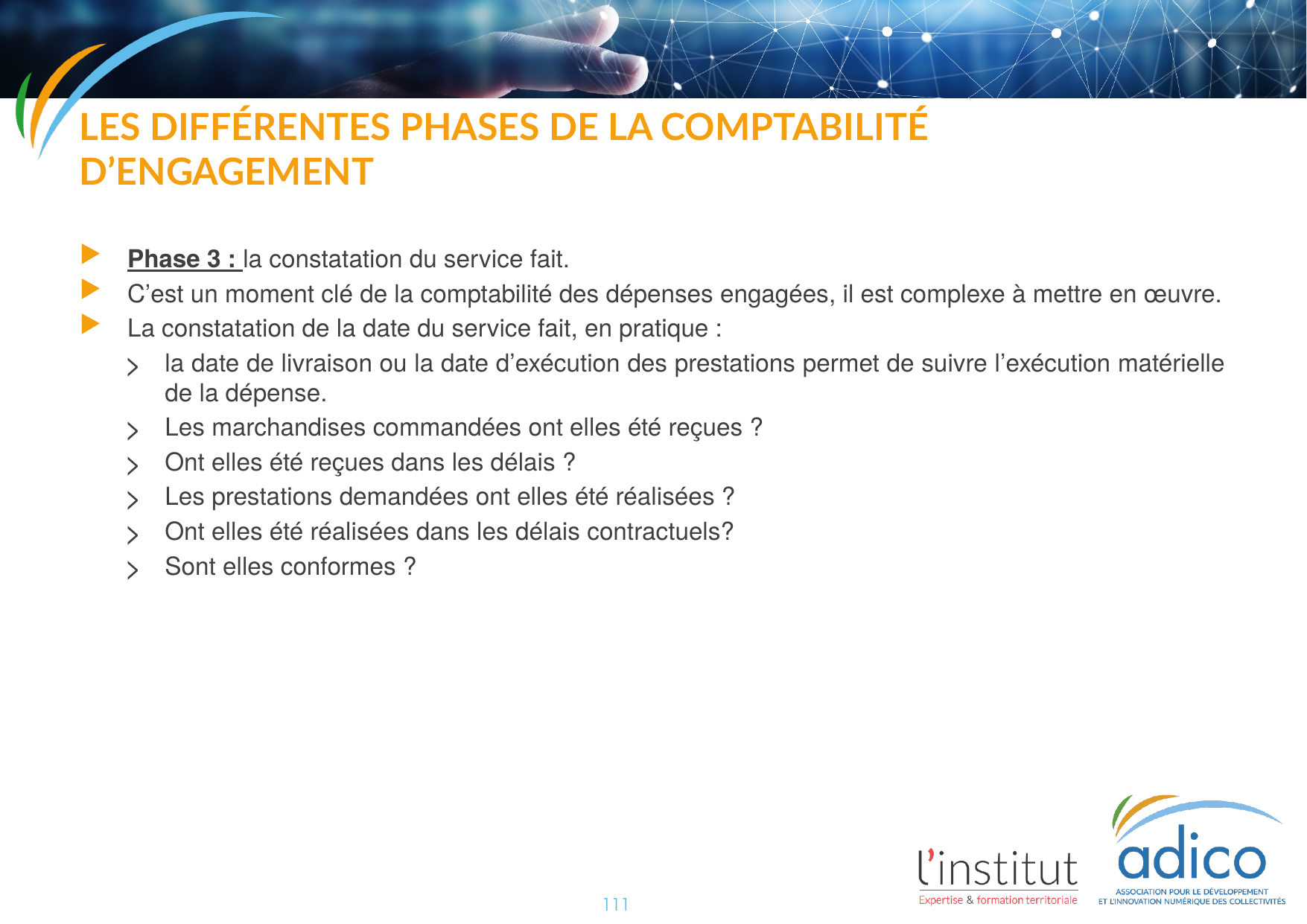

# Les différentes phases de la comptabilité d’engagement
Phase 3 : la constatation du service fait.
C’est un moment clé de la comptabilité des dépenses engagées, il est complexe à mettre en œuvre.
La constatation de la date du service fait, en pratique :
la date de livraison ou la date d’exécution des prestations permet de suivre l’exécution matérielle de la dépense.
Les marchandises commandées ont elles été reçues ?
Ont elles été reçues dans les délais ?
Les prestations demandées ont elles été réalisées ?
Ont elles été réalisées dans les délais contractuels?
Sont elles conformes ?